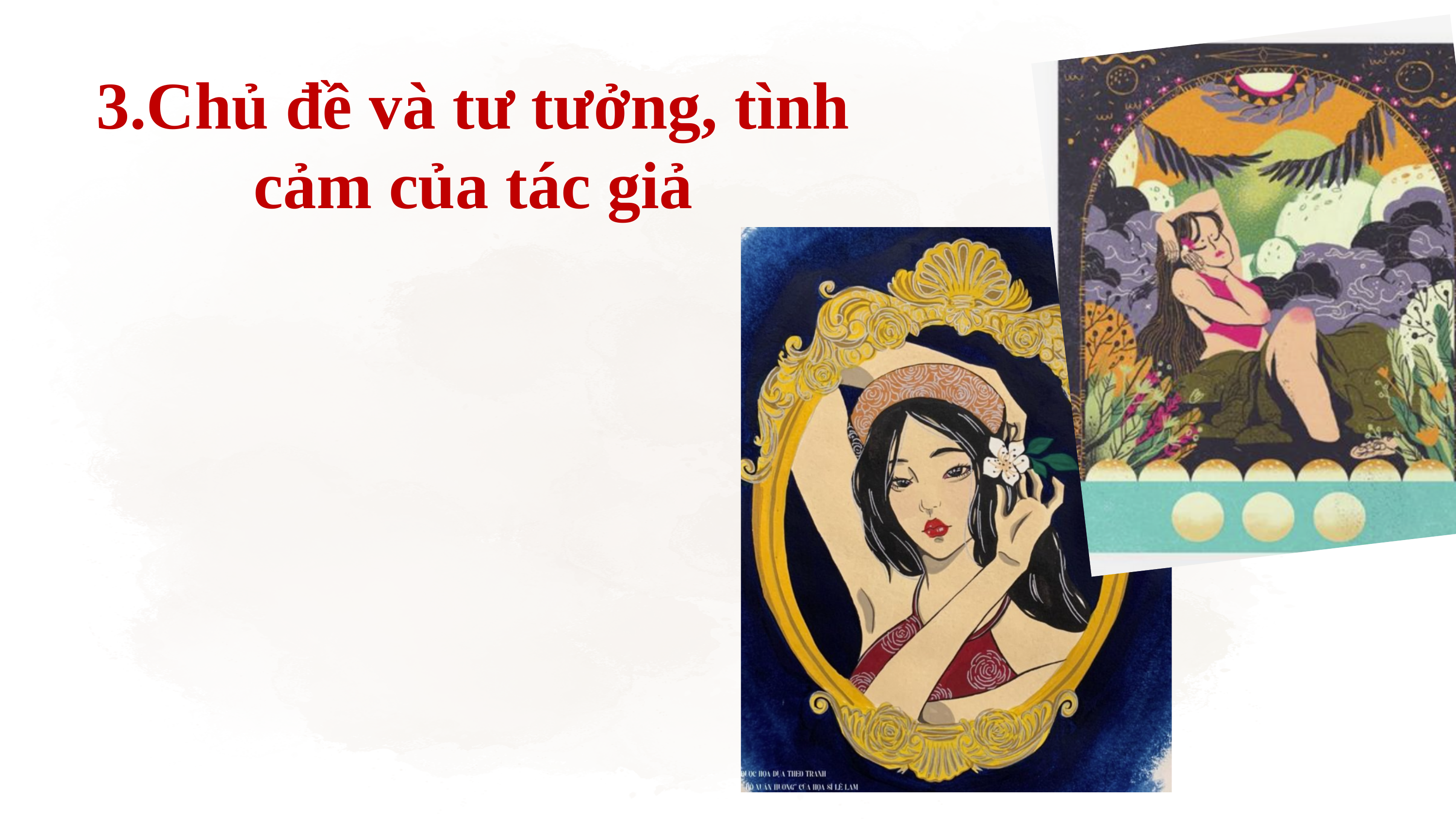

3.Chủ đề và tư tưởng, tình cảm của tác giả